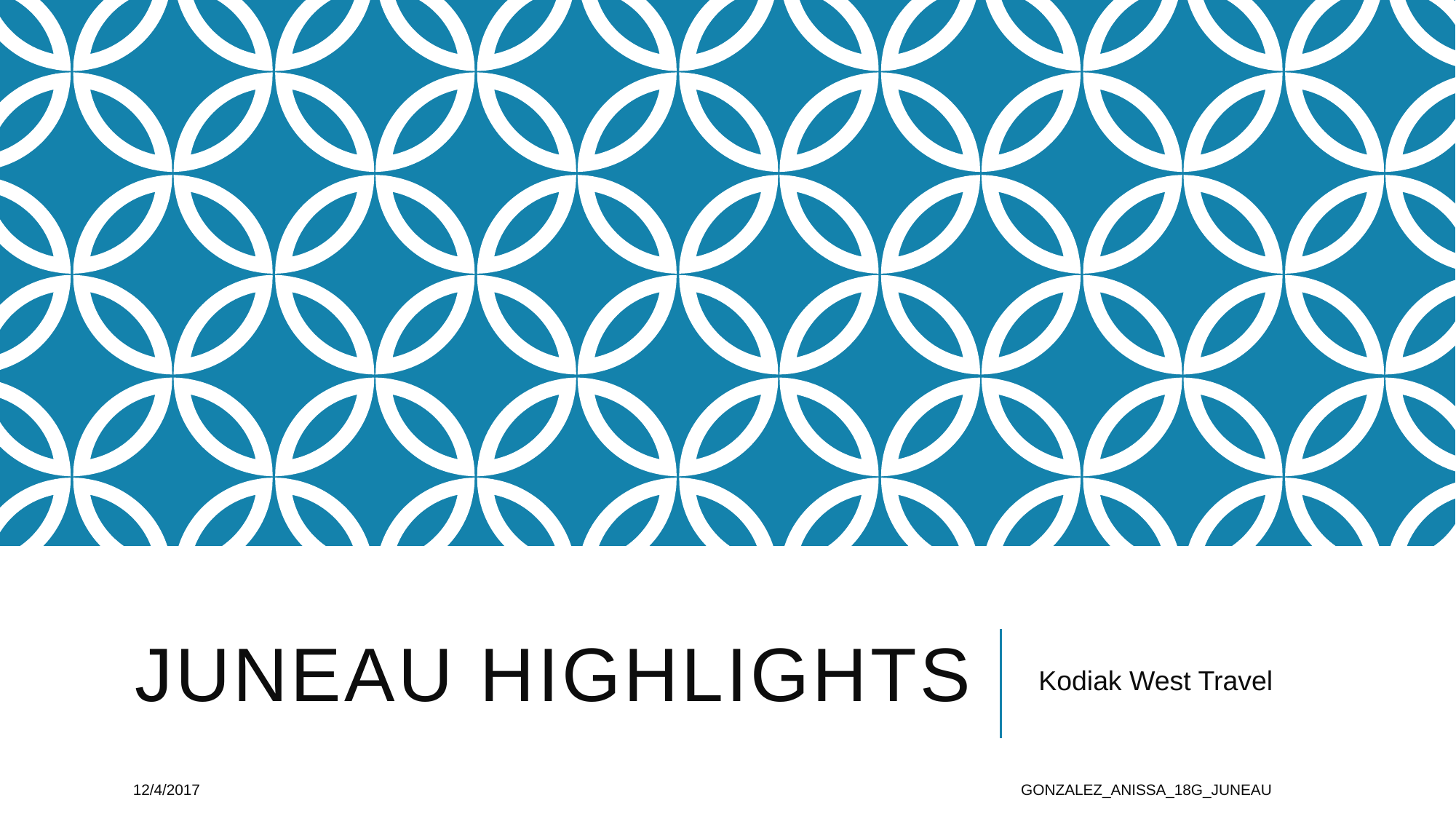

# Juneau Highlights
Kodiak West Travel
12/4/2017
Gonzalez_Anissa_18G_Juneau